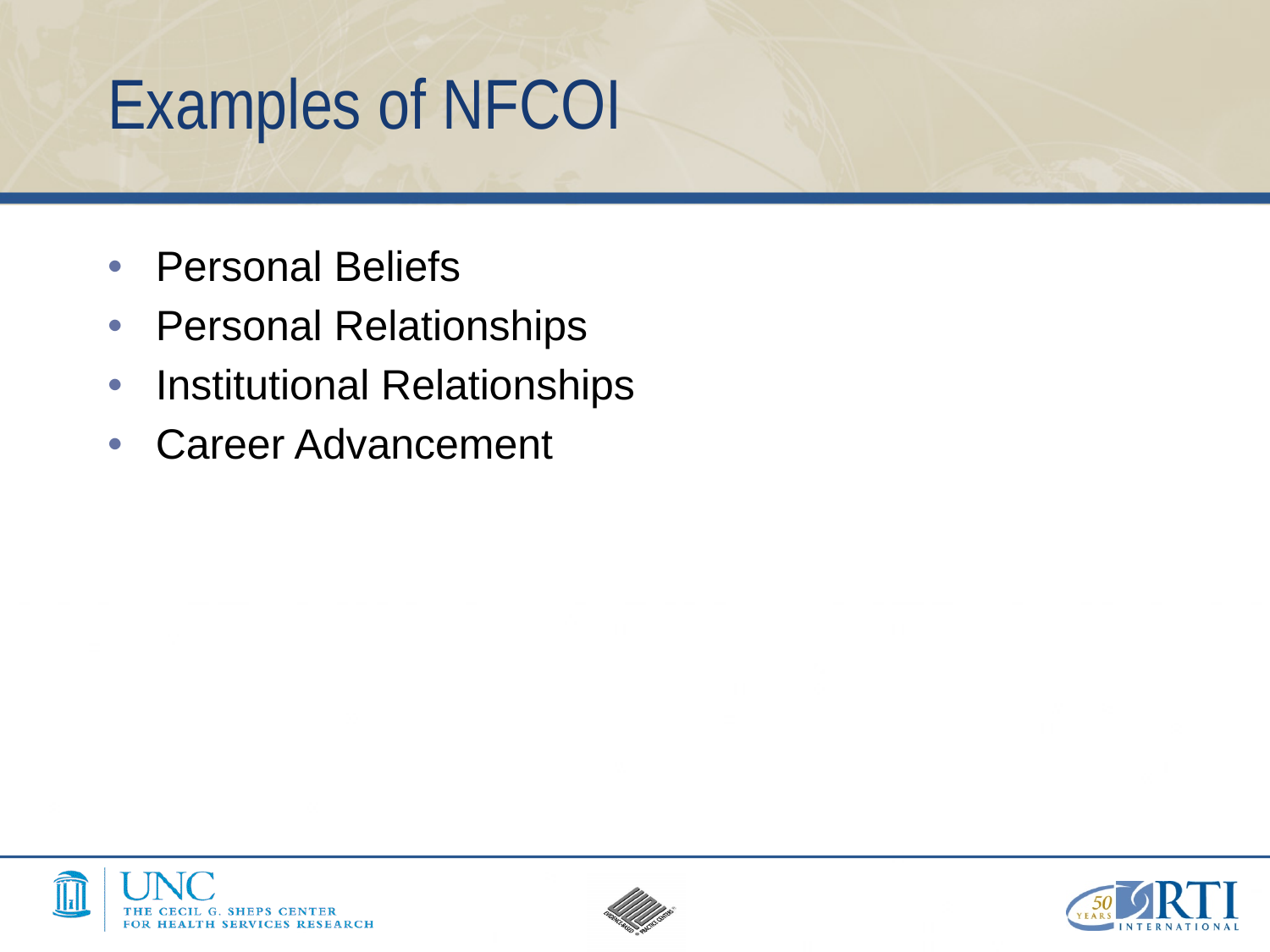

# Examples of NFCOI
Personal Beliefs
Personal Relationships
Institutional Relationships
Career Advancement